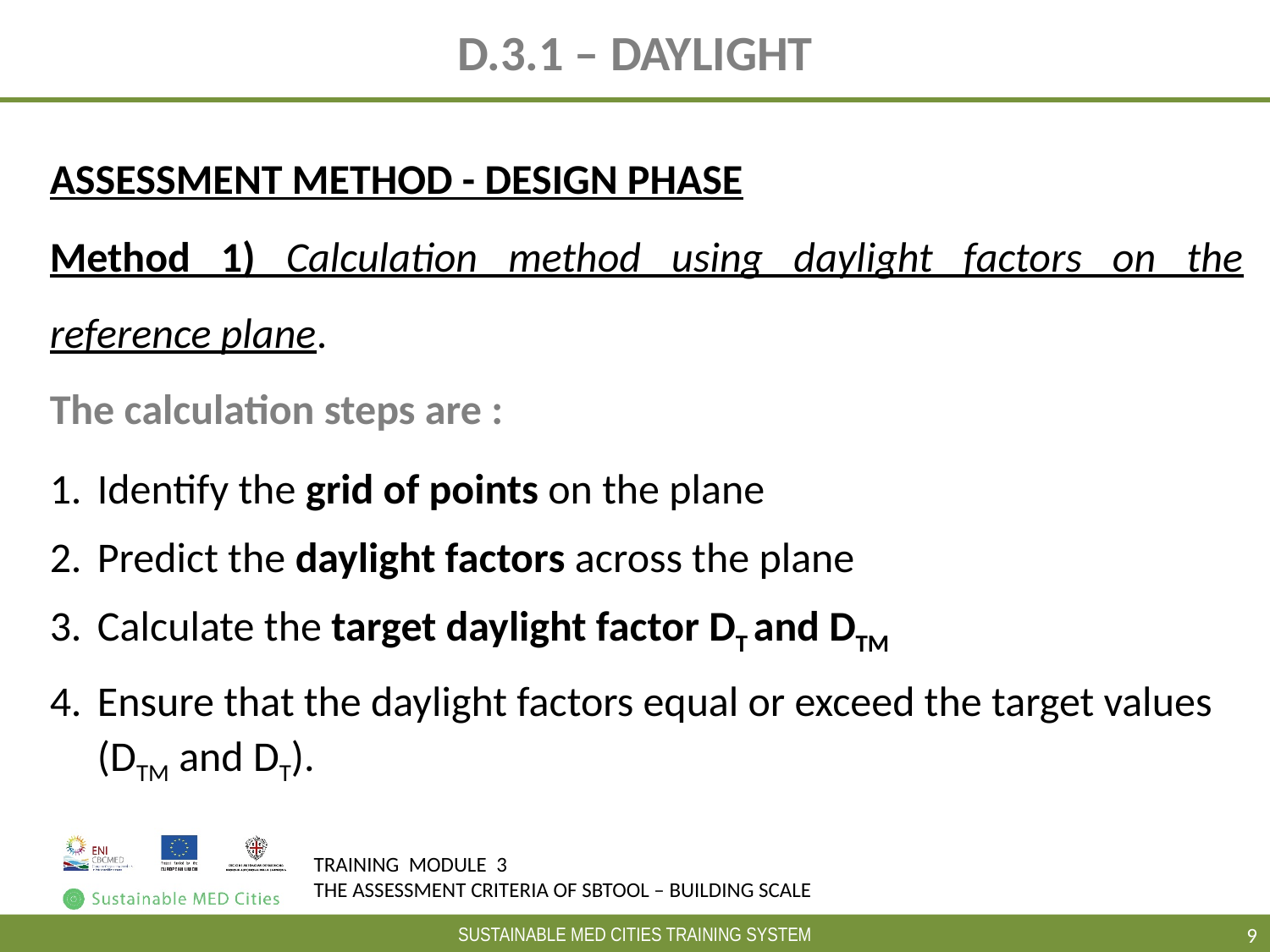

# D.3.1 – DAYLIGHT
ASSESSMENT METHOD - DESIGN PHASE

Method 1) Calculation method using daylight factors on the reference plane.
The calculation steps are :

Identify the grid of points on the plane
Predict the daylight factors across the plane
Calculate the target daylight factor DT and DTM
Ensure that the daylight factors equal or exceed the target values (DTM and DT).
9